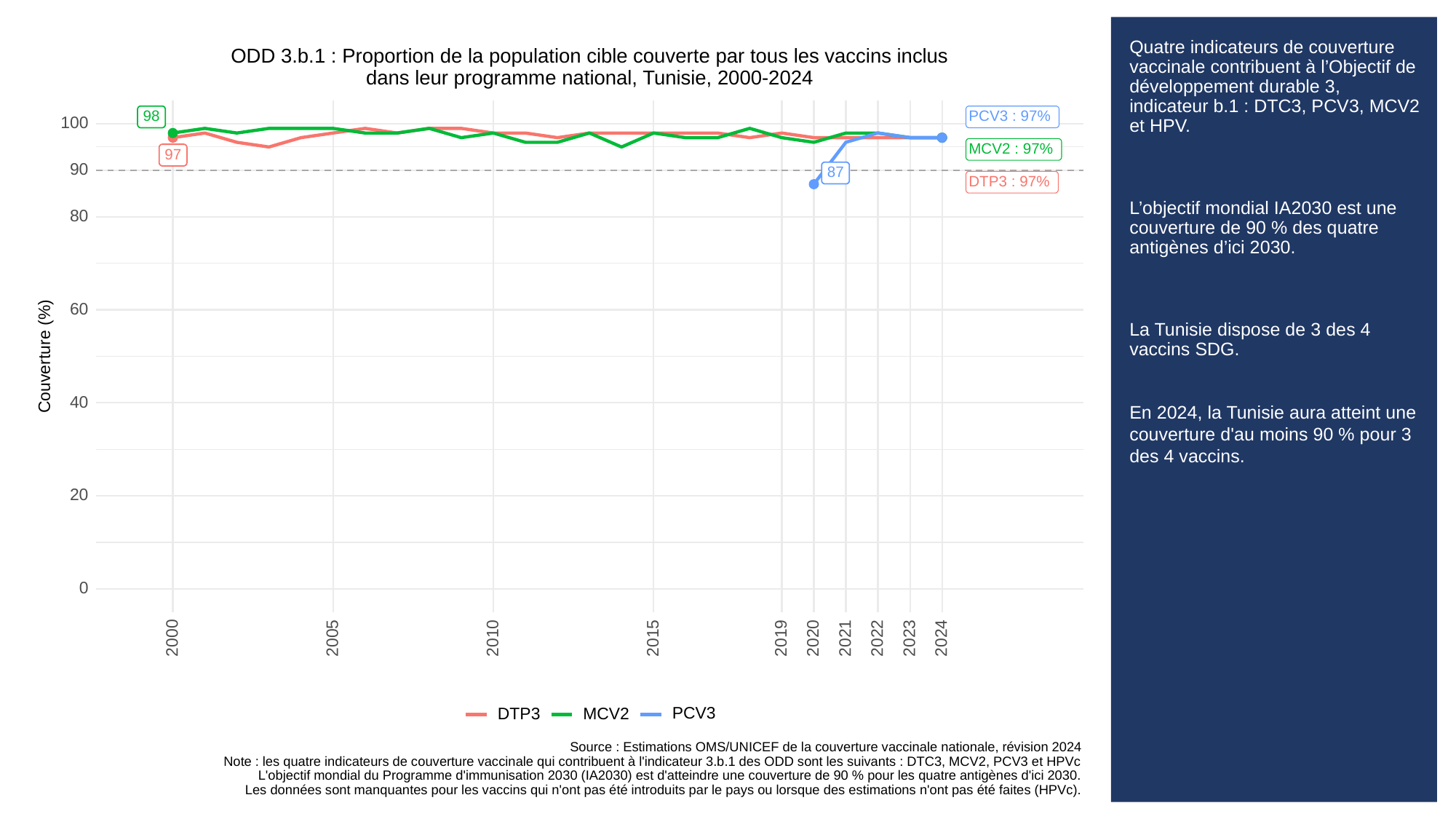

# Quatre indicateurs de couverture vaccinale contribuent à l’Objectif de développement durable 3, indicateur b.1 : DTC3, PCV3, MCV2 et HPV.

L’objectif mondial IA2030 est une couverture de 90 % des quatre antigènes d’ici 2030.

La Tunisie dispose de 3 des 4 vaccins SDG.

En 2024, la Tunisie aura atteint une couverture d'au moins 90 % pour 3 des 4 vaccins.

ODD 3.b.1 : Proportion de la population cible couverte par tous les vaccins inclus
dans leur programme national, Tunisie, 2000-2024

PCV3 : 97%
98
100

MCV2 : 97%

97

90
87

DTP3 : 97%

80

60

Couverture (%)

40

20

0

2023
2000
2005
2010
2015
2019
2020
2021
2022
2024
PCV3
MCV2
DTP3

Source : Estimations OMS/UNICEF de la couverture vaccinale nationale, révision 2024
Note : les quatre indicateurs de couverture vaccinale qui contribuent à l'indicateur 3.b.1 des ODD sont les suivants : DTC3, MCV2, PCV3 et HPVc
L'objectif mondial du Programme d'immunisation 2030 (IA2030) est d'atteindre une couverture de 90 % pour les quatre antigènes d'ici 2030.
Les données sont manquantes pour les vaccins qui n'ont pas été introduits par le pays ou lorsque des estimations n'ont pas été faites (HPVc).